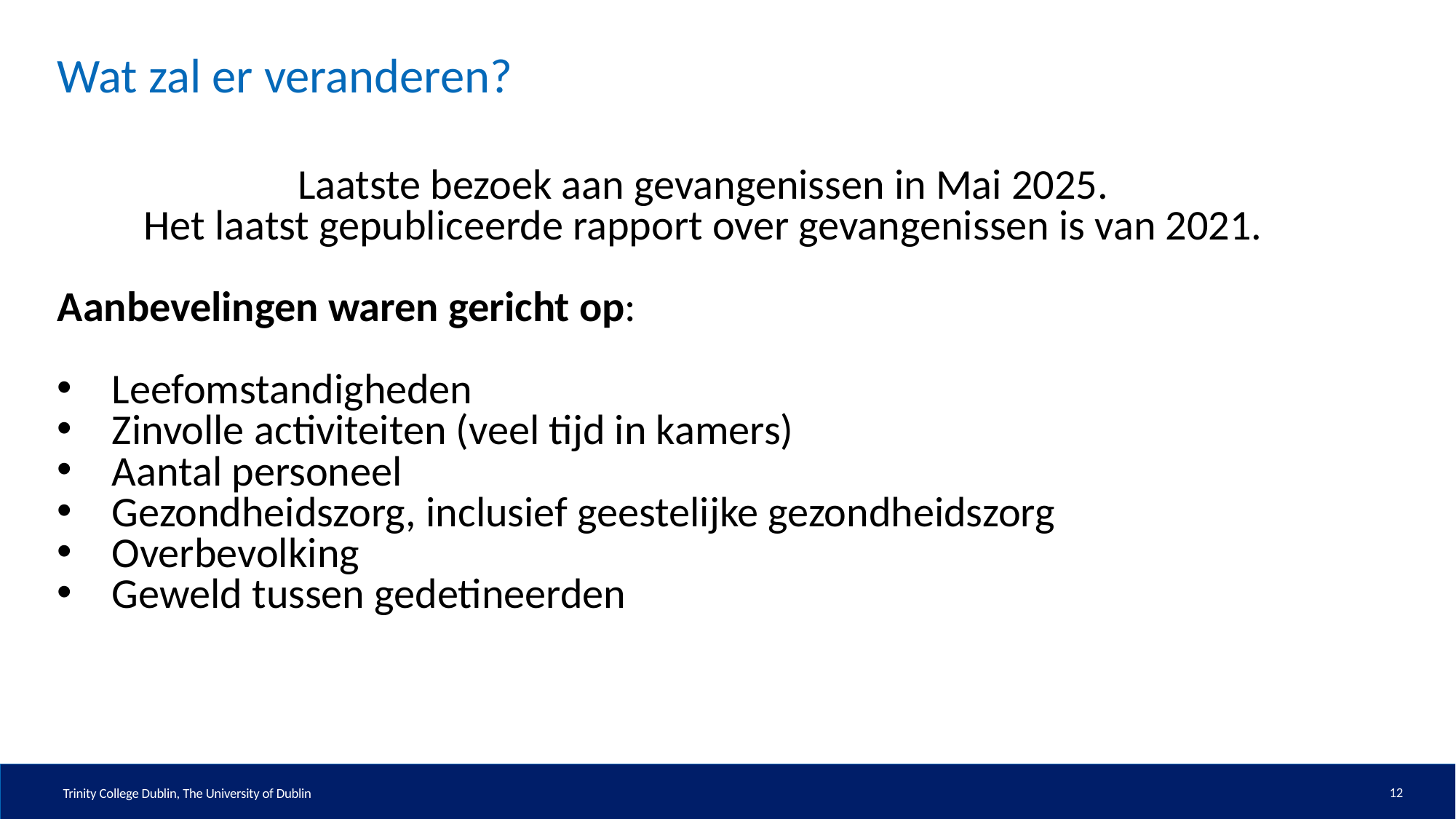

# Wat zal er veranderen?

Laatste bezoek aan gevangenissen in Mai 2025.
Het laatst gepubliceerde rapport over gevangenissen is van 2021.

Aanbevelingen waren gericht op:

Leefomstandigheden
Zinvolle activiteiten (veel tijd in kamers)
Aantal personeel
Gezondheidszorg, inclusief geestelijke gezondheidszorg
Overbevolking
Geweld tussen gedetineerden

12